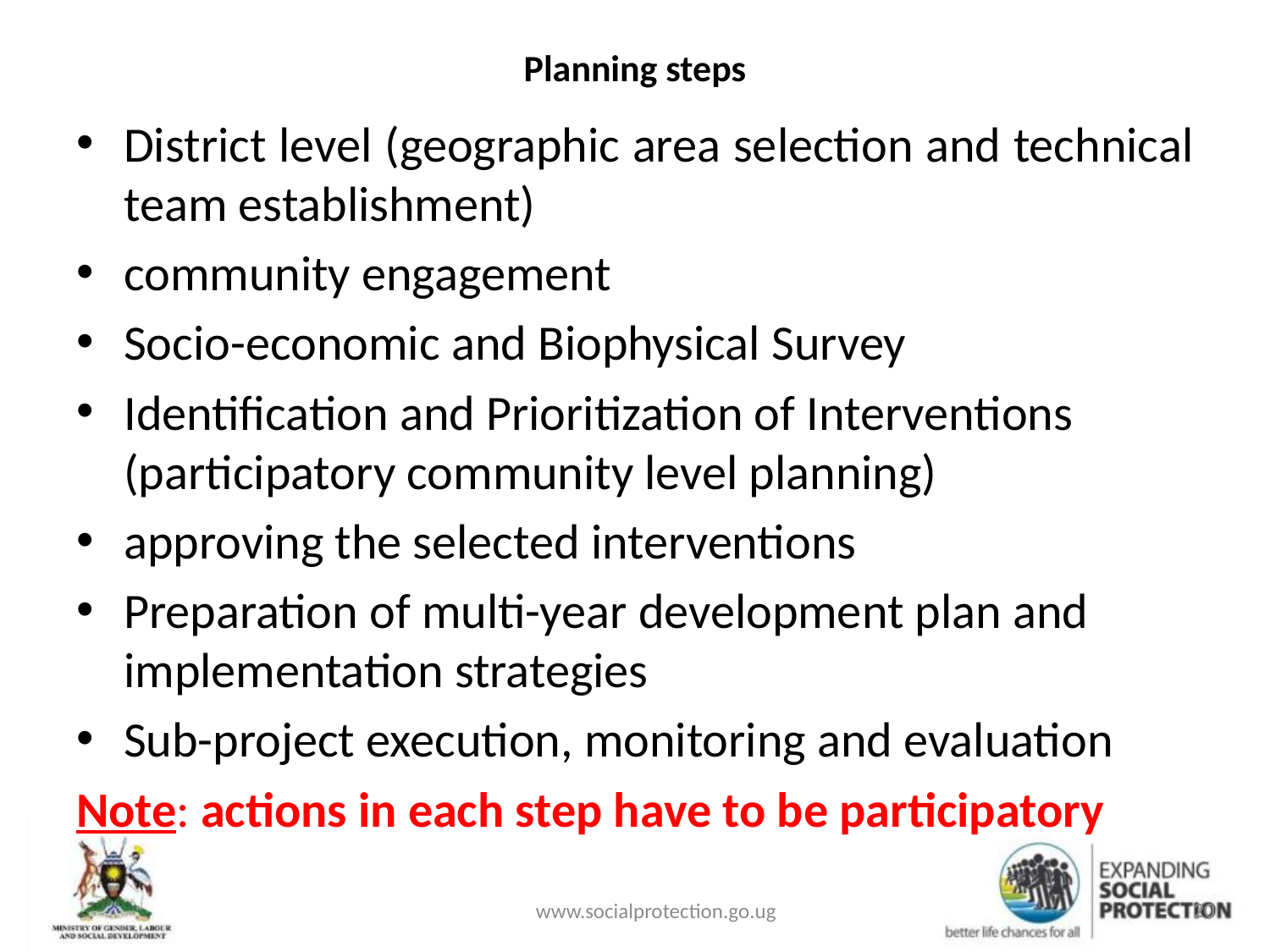

# Planning steps
District level (geographic area selection and technical team establishment)
community engagement
Socio-economic and Biophysical Survey
Identification and Prioritization of Interventions (participatory community level planning)
approving the selected interventions
Preparation of multi-year development plan and implementation strategies
Sub-project execution, monitoring and evaluation
Note: actions in each step have to be participatory